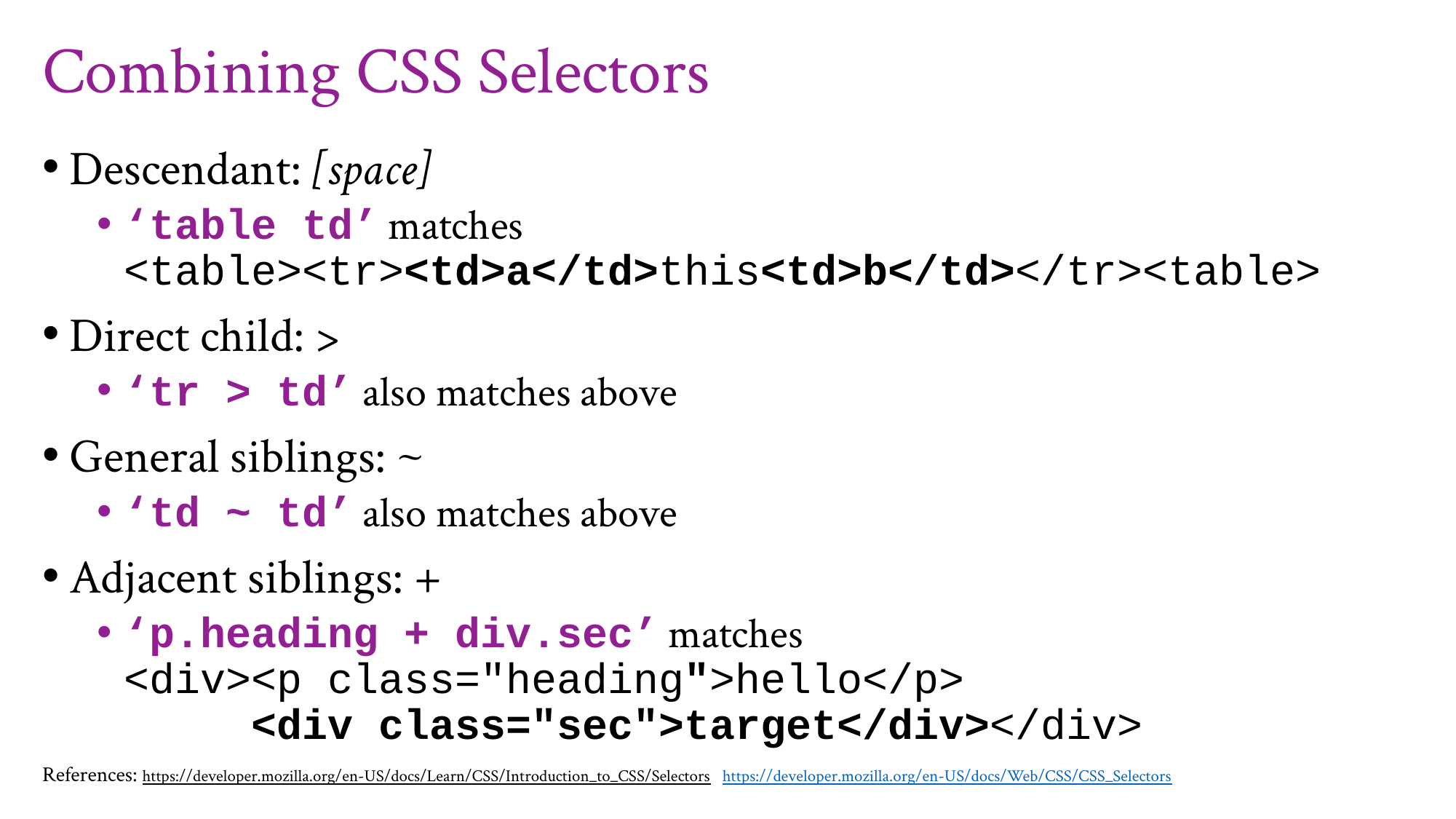

# Combining CSS Selectors
Descendant: [space]
‘table td’ matches <table><tr><td>a</td>this<td>b</td></tr><table>
Direct child: >
‘tr > td’ also matches above
General siblings: ~
‘td ~ td’ also matches above
Adjacent siblings: +
‘p.heading + div.sec’ matches
<div><p class="heading">hello</p>
     <div class="sec">target</div></div>
References: https://developer.mozilla.org/en-US/docs/Learn/CSS/Introduction_to_CSS/Selectors   https://developer.mozilla.org/en-US/docs/Web/CSS/CSS_Selectors